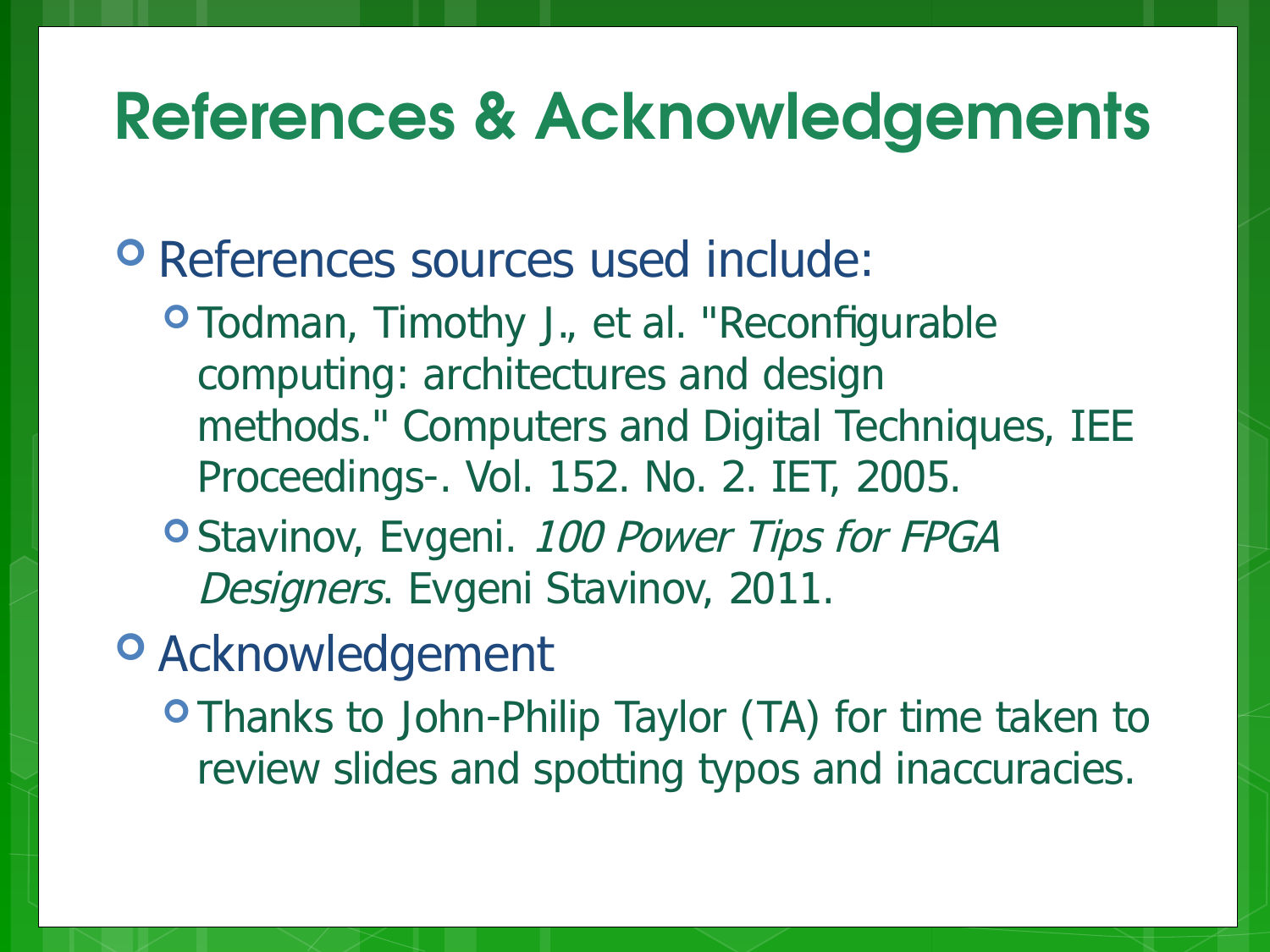

# References & Acknowledgements
References sources used include:
Todman, Timothy J., et al. "Reconfigurable computing: architectures and design methods." Computers and Digital Techniques, IEE Proceedings-. Vol. 152. No. 2. IET, 2005.
Stavinov, Evgeni. 100 Power Tips for FPGA Designers. Evgeni Stavinov, 2011.
Acknowledgement
Thanks to John-Philip Taylor (TA) for time taken to review slides and spotting typos and inaccuracies.